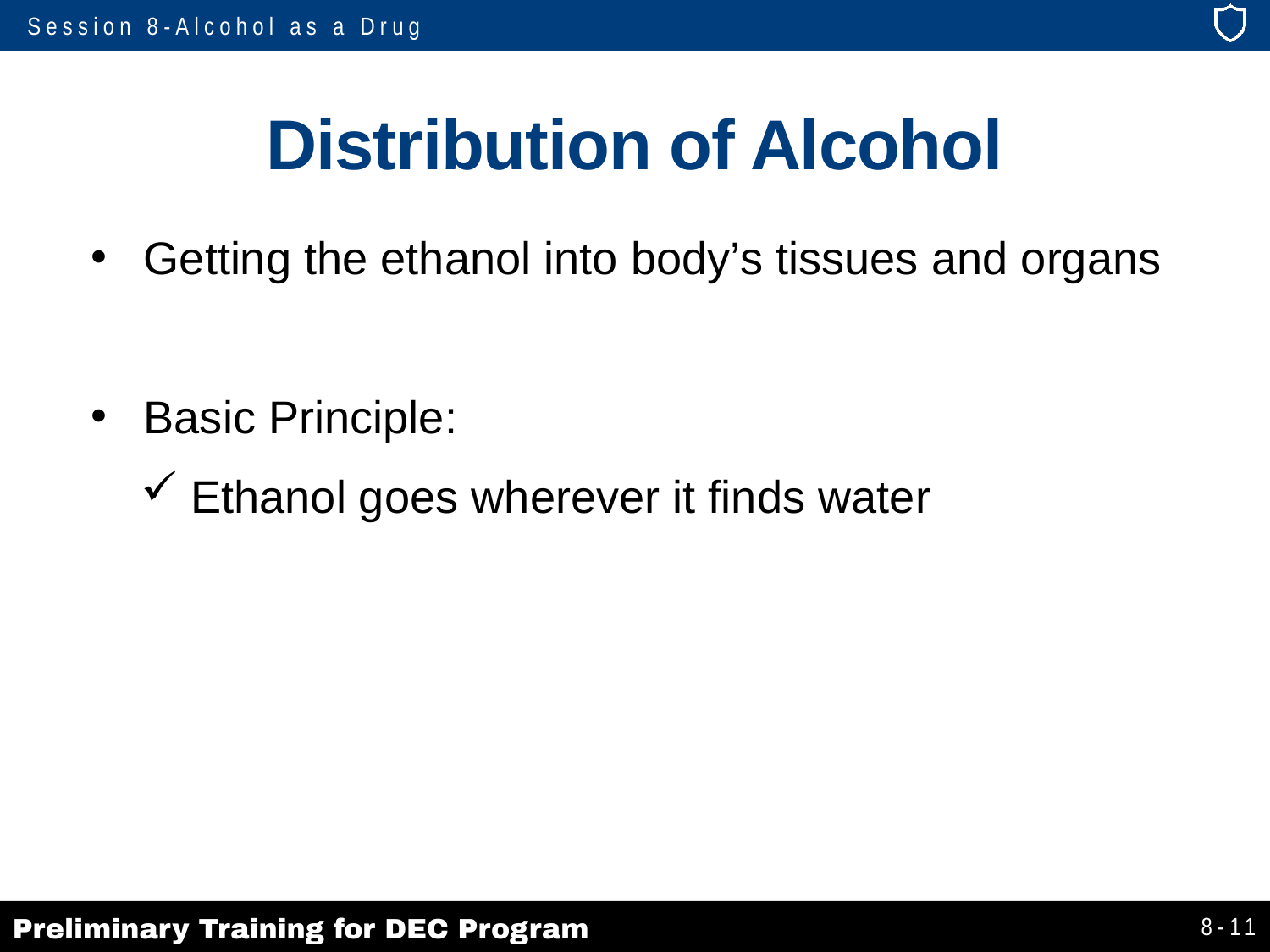

# Distribution of Alcohol
Getting the ethanol into body’s tissues and organs

Basic Principle:
Ethanol goes wherever it finds water

8-11